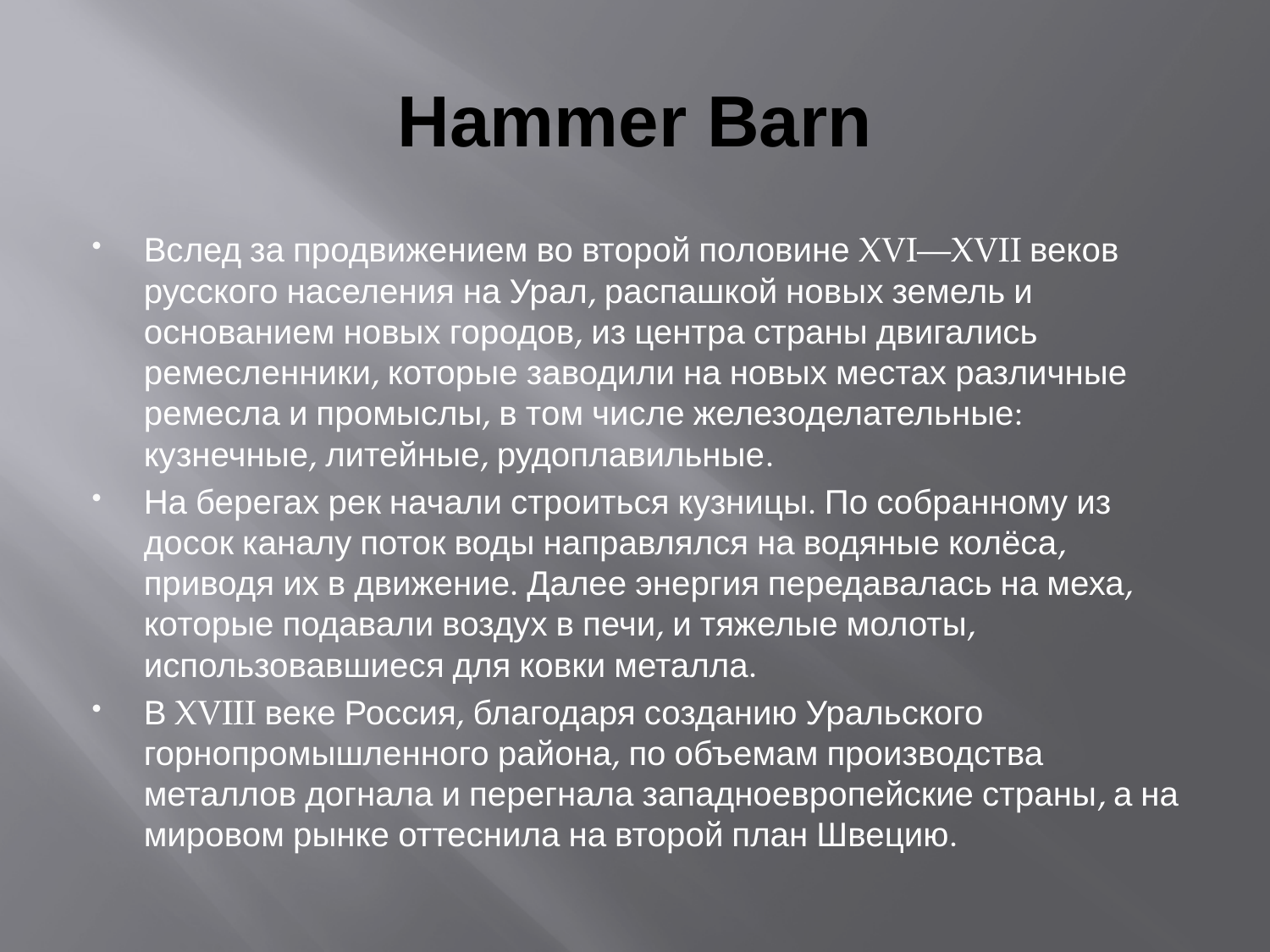

# Hammer Barn
Вслед за продвижением во второй половине XVI—XVII веков русского населения на Урал, распашкой новых земель и основанием новых городов, из центра страны двигались ремесленники, которые заводили на новых местах различные ремесла и промыслы, в том числе железоделательные: кузнечные, литейные, рудоплавильные.
На берегах рек начали строиться кузницы. По собранному из досок каналу поток воды направлялся на водяные колёса, приводя их в движение. Далее энергия передавалась на меха, которые подавали воздух в печи, и тяжелые молоты, использовавшиеся для ковки металла.
В XVIII веке Россия, благодаря созданию Уральского горнопромышленного района, по объемам производства металлов догнала и перегнала западноевропейские страны, а на мировом рынке оттеснила на второй план Швецию.